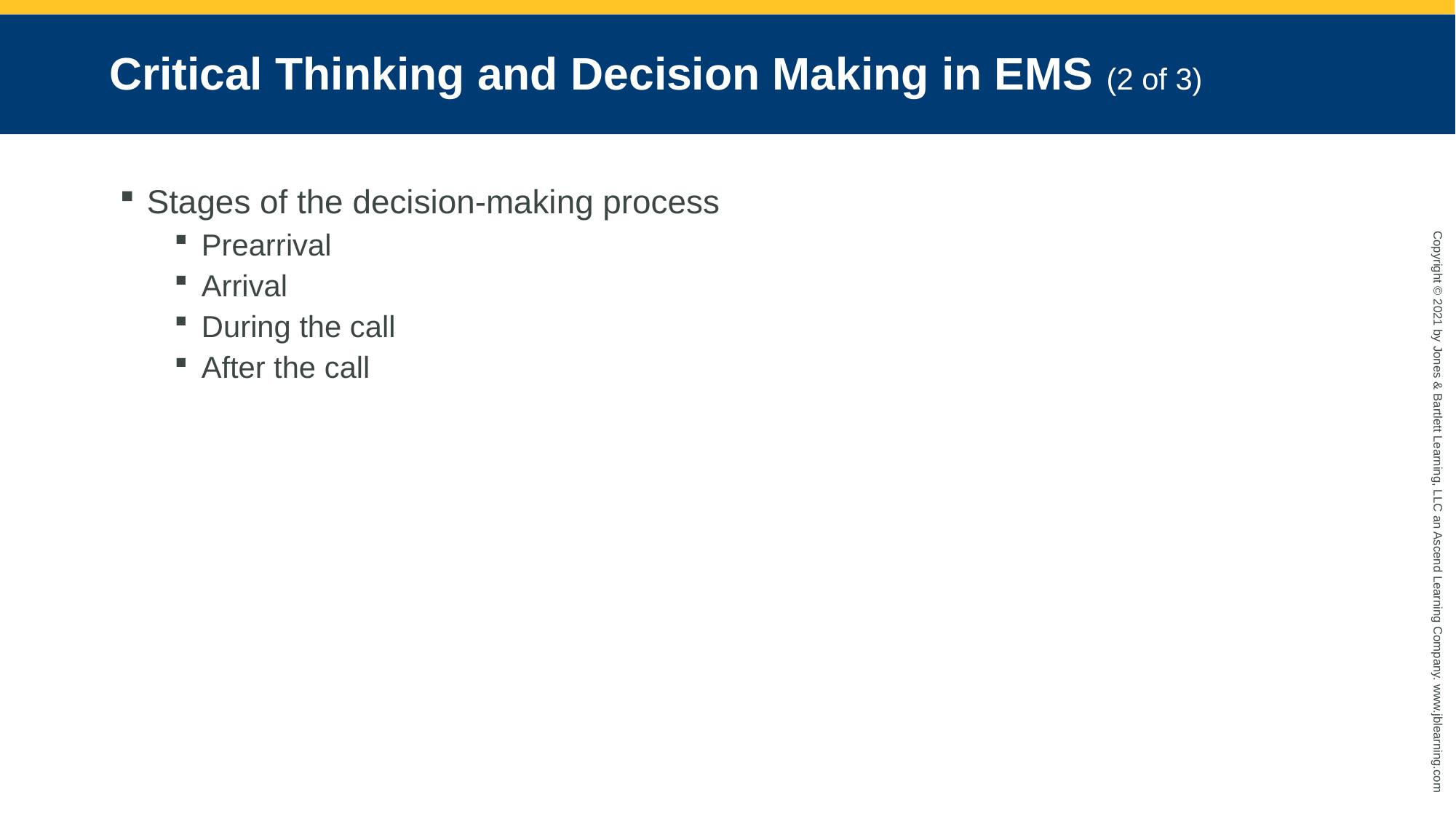

# Critical Thinking and Decision Making in EMS (2 of 3)
Stages of the decision-making process
Prearrival
Arrival
During the call
After the call